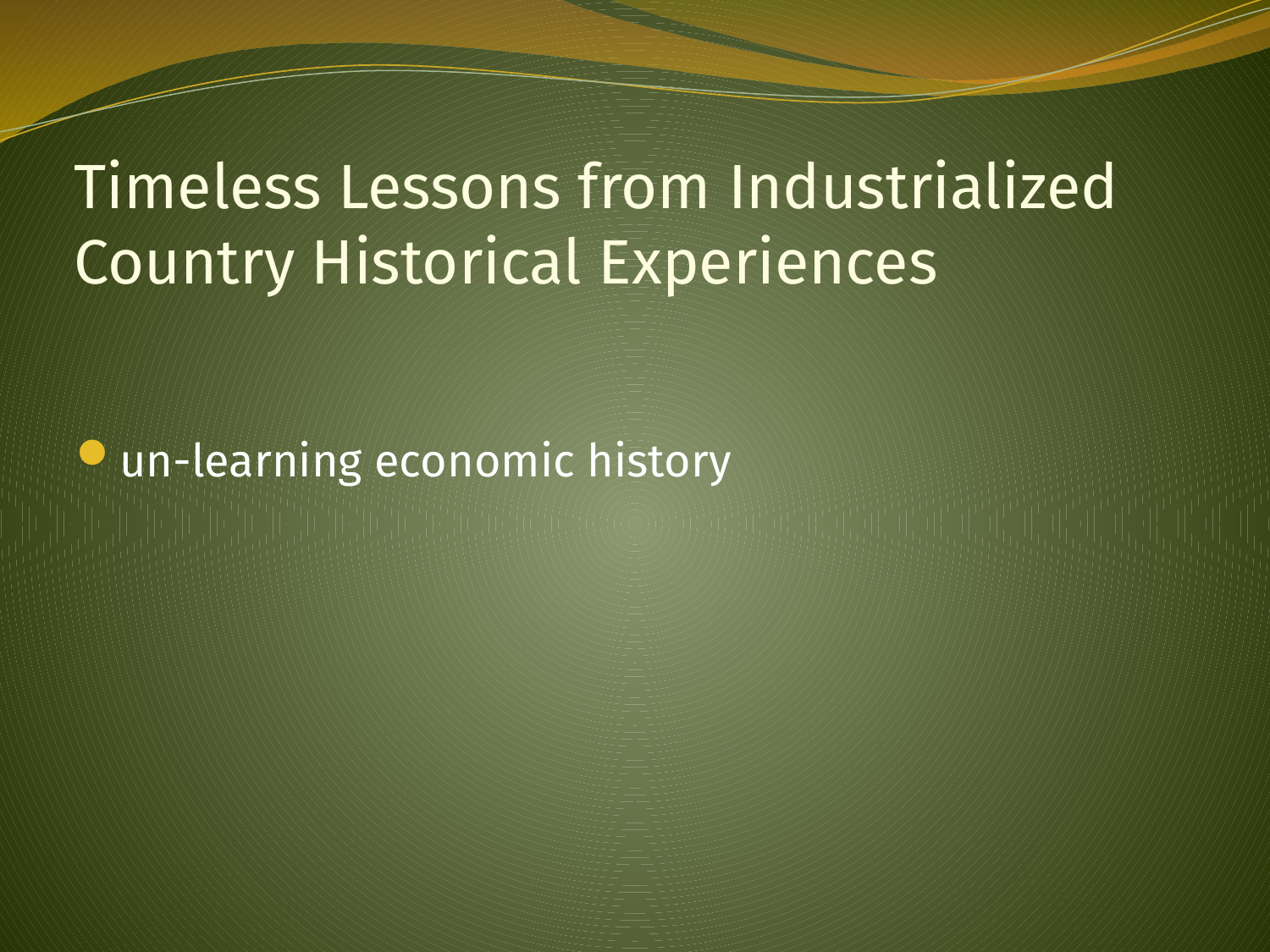

# Timeless Lessons from Industrialized Country Historical Experiences

un-learning economic history